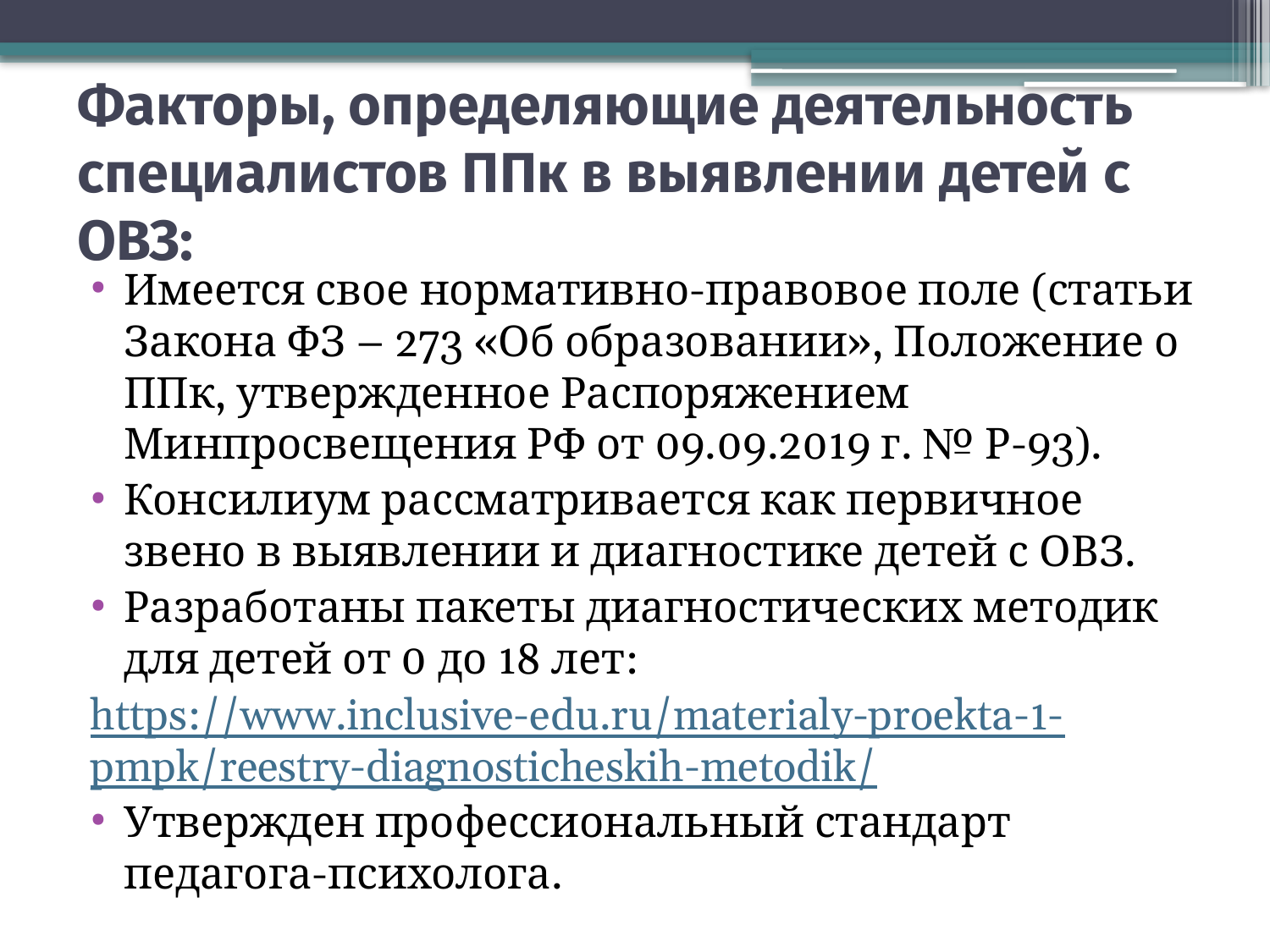

# Факторы, определяющие деятельность специалистов ППк в выявлении детей с ОВЗ:
Имеется свое нормативно-правовое поле (статьи Закона ФЗ – 273 «Об образовании», Положение о ППк, утвержденное Распоряжением Минпросвещения РФ от 09.09.2019 г. № Р-93).
Консилиум рассматривается как первичное звено в выявлении и диагностике детей с ОВЗ.
Разработаны пакеты диагностических методик для детей от 0 до 18 лет:
https://www.inclusive-edu.ru/materialy-proekta-1-pmpk/reestry-diagnosticheskih-metodik/
Утвержден профессиональный стандарт педагога-психолога.